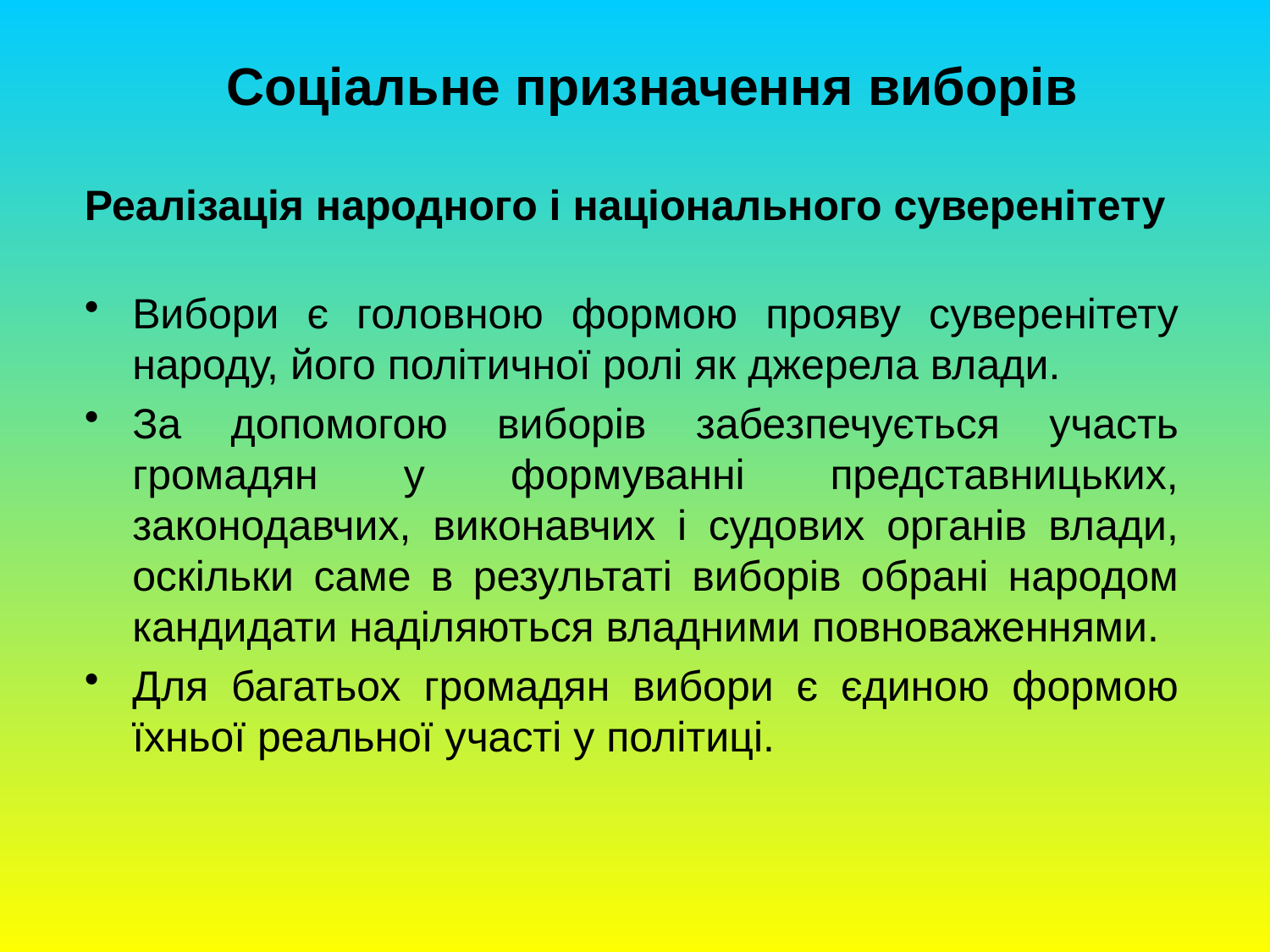

# Соціальне призначення виборів
Реалізація народного і національного суверенітету

Вибори є головною формою прояву суверенітету народу, його політичної ролі як джерела влади.
За допомогою виборів забезпечується участь громадян у формуванні представницьких, законодавчих, виконавчих і судових органів влади, оскільки саме в результаті виборів обрані народом кандидати наділяються владними повноваженнями.
Для багатьох громадян вибори є єдиною формою їхньої реальної участі у політиці.